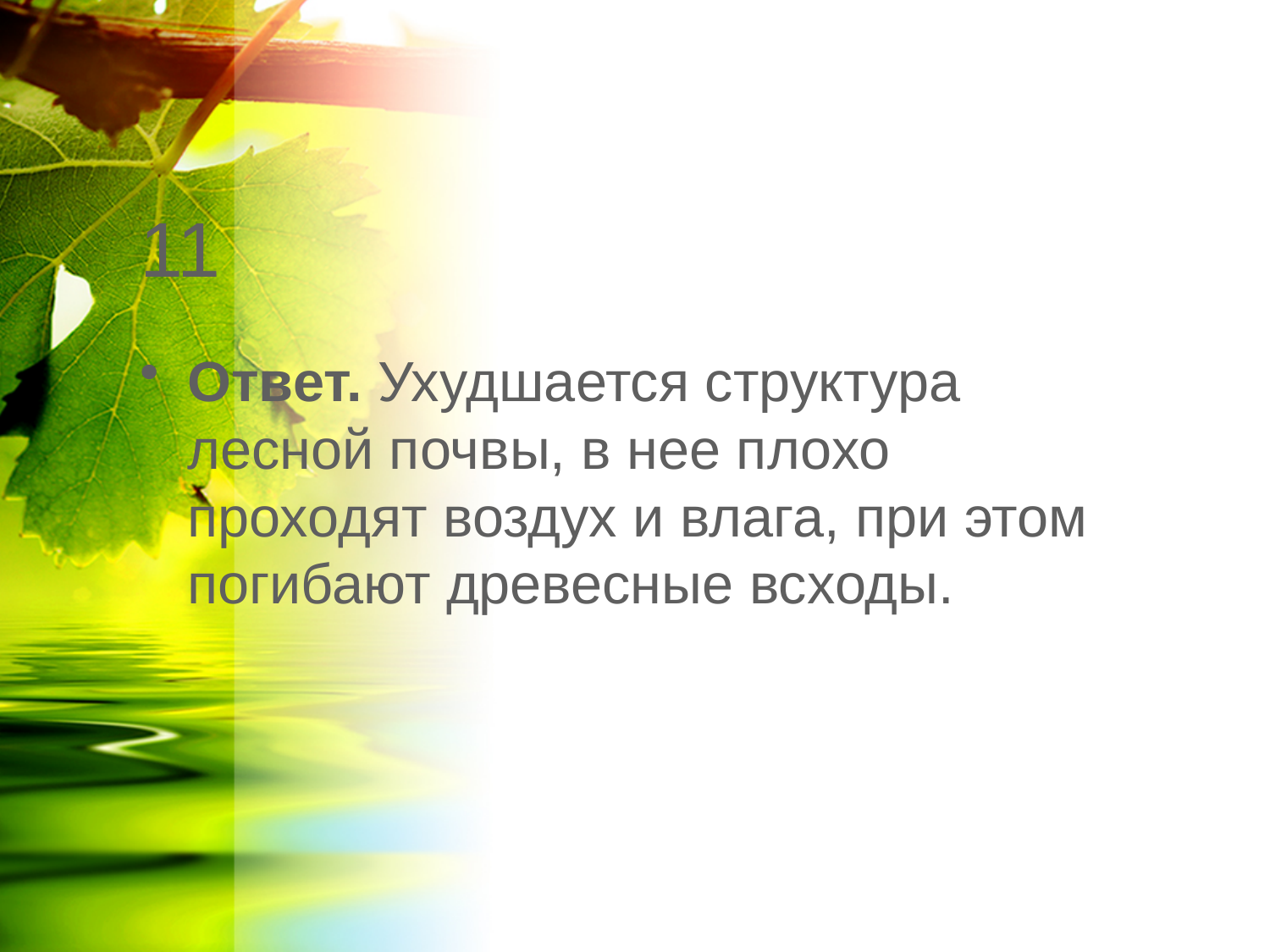

# 11
Ответ. Ухудшается структура лесной почвы, в нее плохо проходят воздух и влага, при этом погибают древесные всходы.